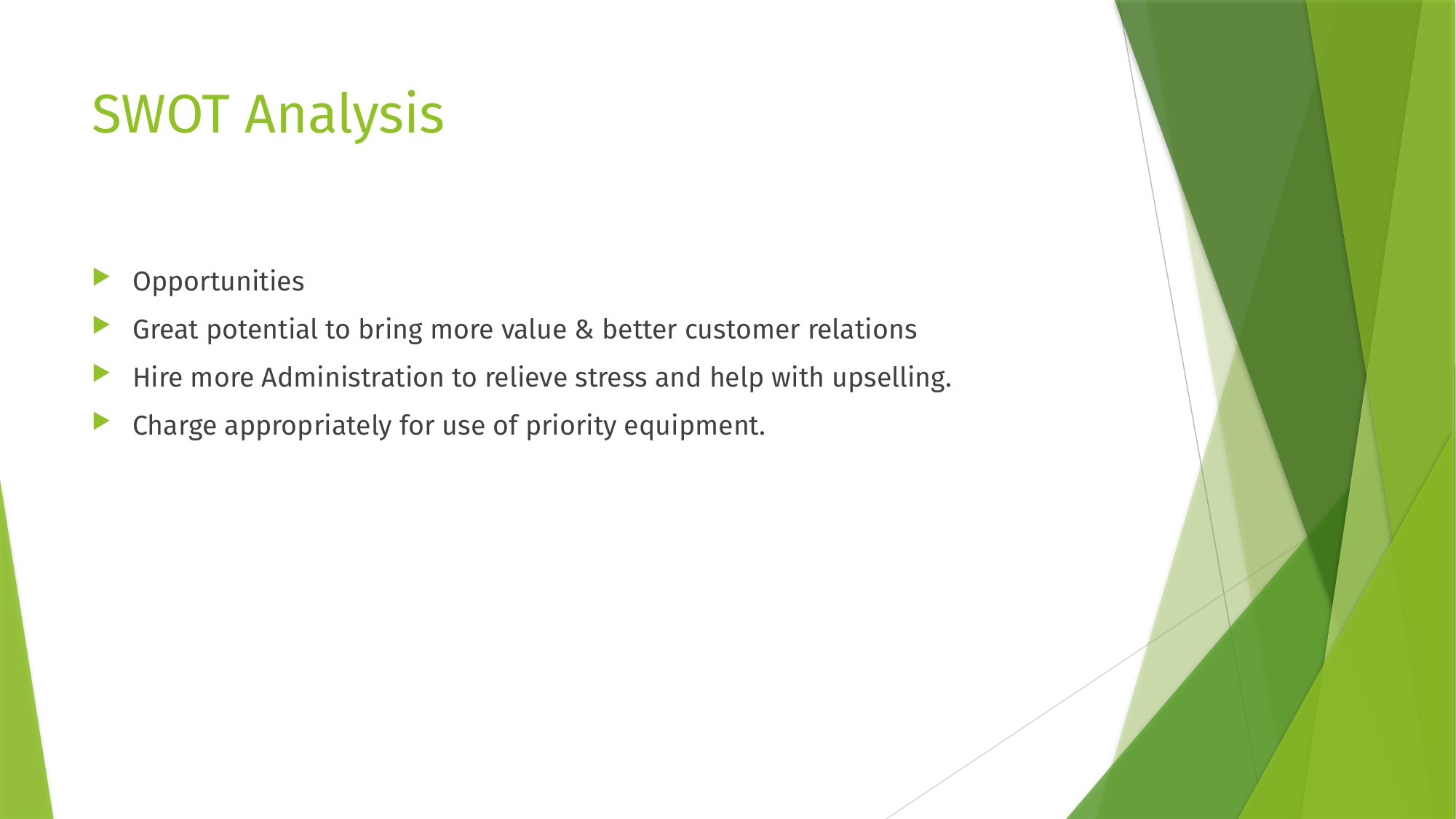

# SWOT Analysis
Opportunities
Great potential to bring more value & better customer relations
Hire more Administration to relieve stress and help with upselling.
Charge appropriately for use of priority equipment.